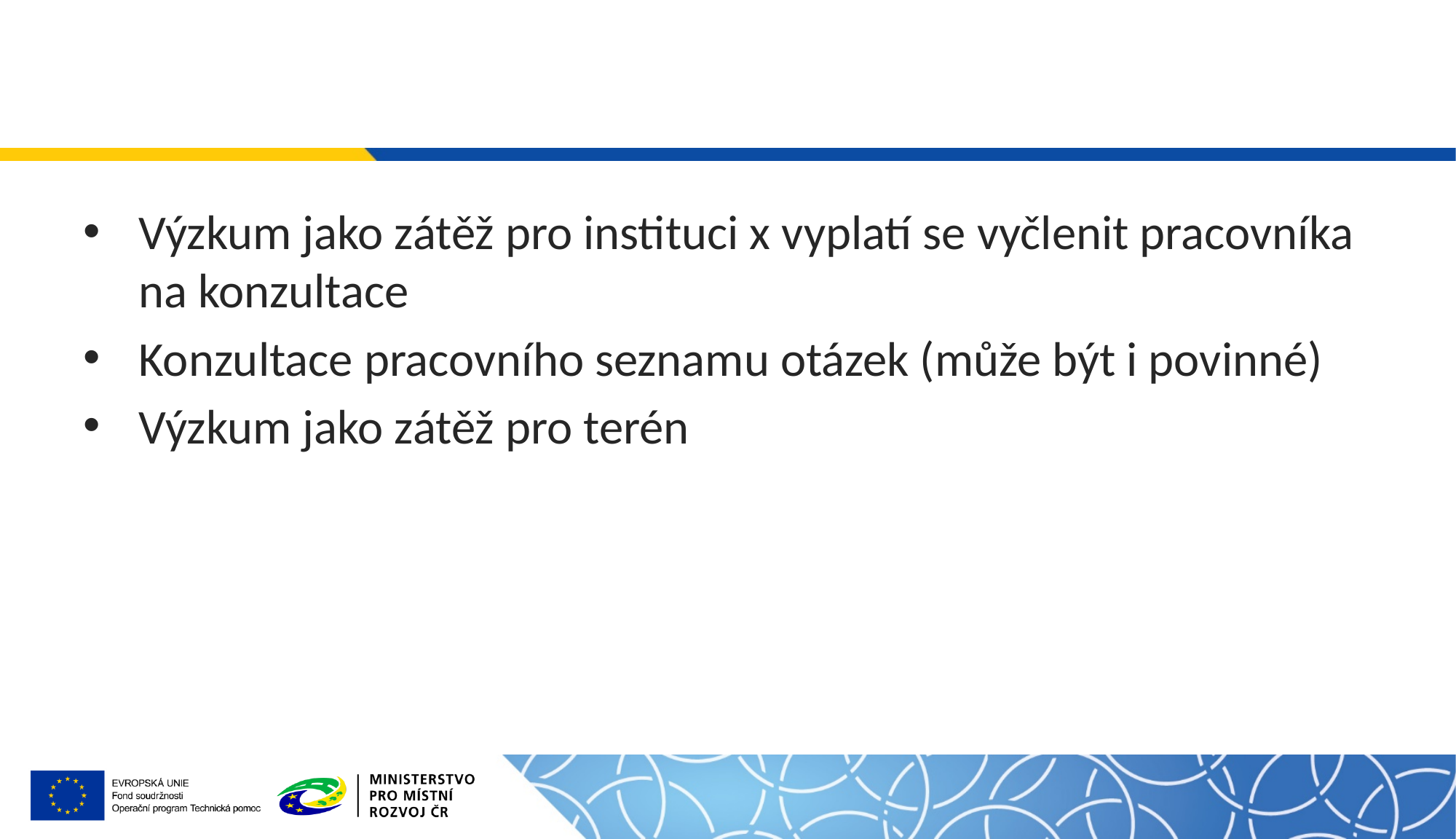

#
Výzkum jako zátěž pro instituci x vyplatí se vyčlenit pracovníka na konzultace
Konzultace pracovního seznamu otázek (může být i povinné)
Výzkum jako zátěž pro terén